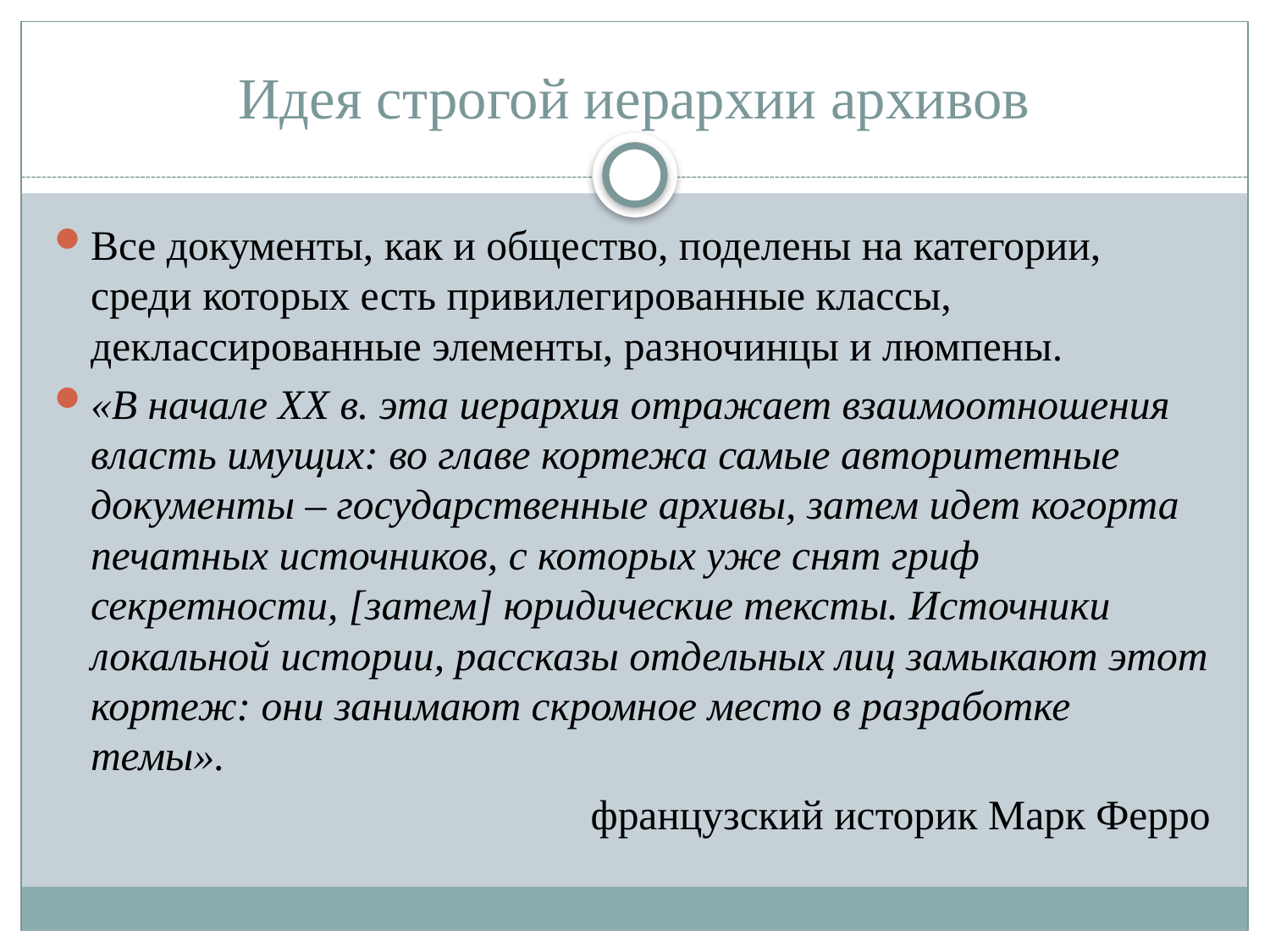

# Идея строгой иерархии архивов
Все документы, как и общество, поделены на категории, среди которых есть привилегированные классы, деклассированные элементы, разночинцы и люмпены.
«В начале ХХ в. эта иерархия отражает взаимоотношения власть имущих: во главе кортежа самые авторитетные документы – государственные архивы, затем идет когорта печатных источников, с которых уже снят гриф секретности, [затем] юридические тексты. Источники локальной истории, рассказы отдельных лиц замыкают этот кортеж: они занимают скромное место в разработке темы».
французский историк Марк Ферро